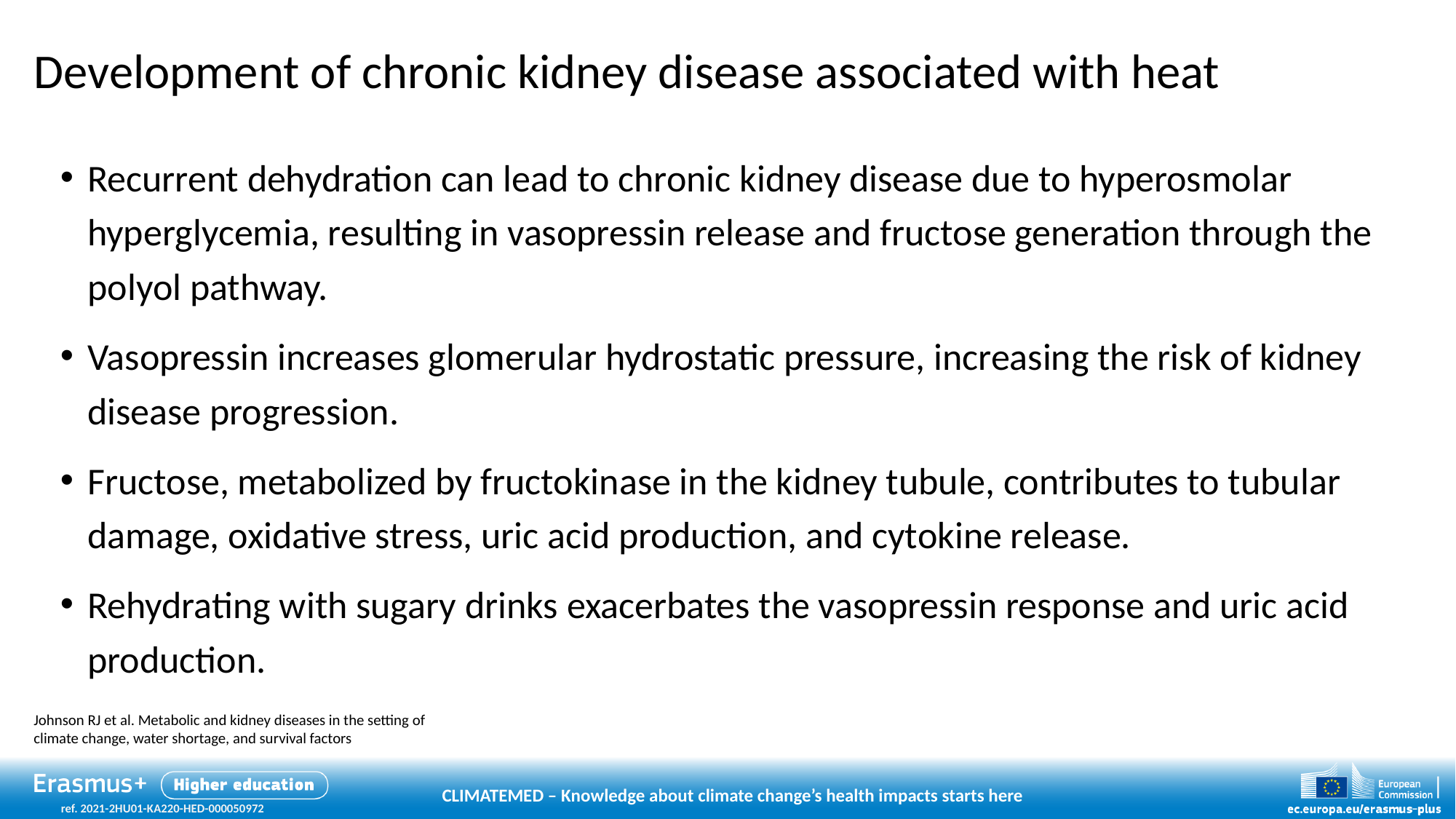

# Development of chronic kidney disease associated with heat
Recurrent dehydration can lead to chronic kidney disease due to hyperosmolar hyperglycemia, resulting in vasopressin release and fructose generation through the polyol pathway.
Vasopressin increases glomerular hydrostatic pressure, increasing the risk of kidney disease progression.
Fructose, metabolized by fructokinase in the kidney tubule, contributes to tubular damage, oxidative stress, uric acid production, and cytokine release.
Rehydrating with sugary drinks exacerbates the vasopressin response and uric acid production.
Johnson RJ et al. Metabolic and kidney diseases in the setting of
climate change, water shortage, and survival factors